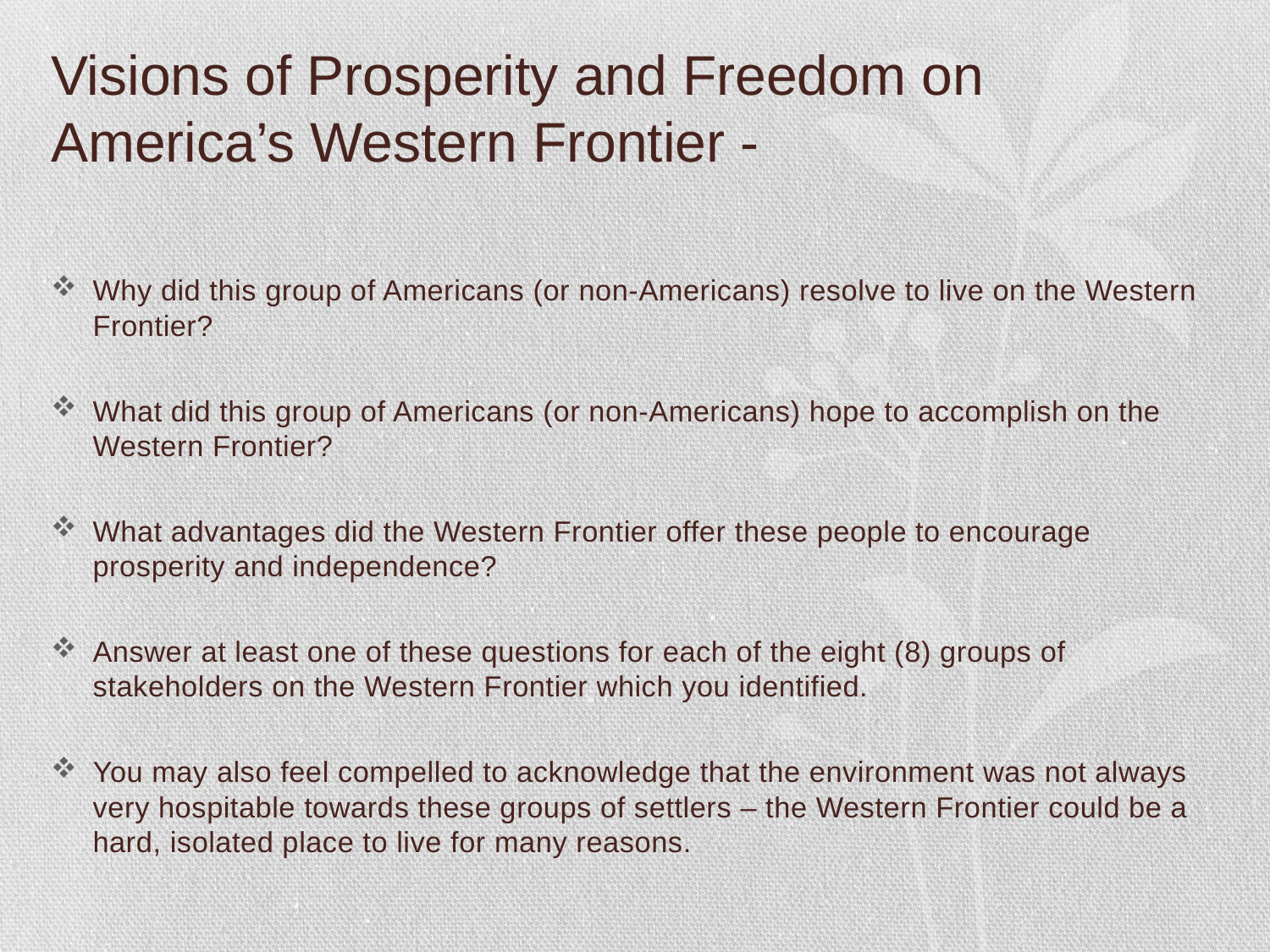

# Visions of Prosperity and Freedom on America’s Western Frontier -

Why did this group of Americans (or non-Americans) resolve to live on the Western Frontier?

What did this group of Americans (or non-Americans) hope to accomplish on the Western Frontier?

What advantages did the Western Frontier offer these people to encourage prosperity and independence?

Answer at least one of these questions for each of the eight (8) groups of stakeholders on the Western Frontier which you identified.

You may also feel compelled to acknowledge that the environment was not always very hospitable towards these groups of settlers – the Western Frontier could be a hard, isolated place to live for many reasons.